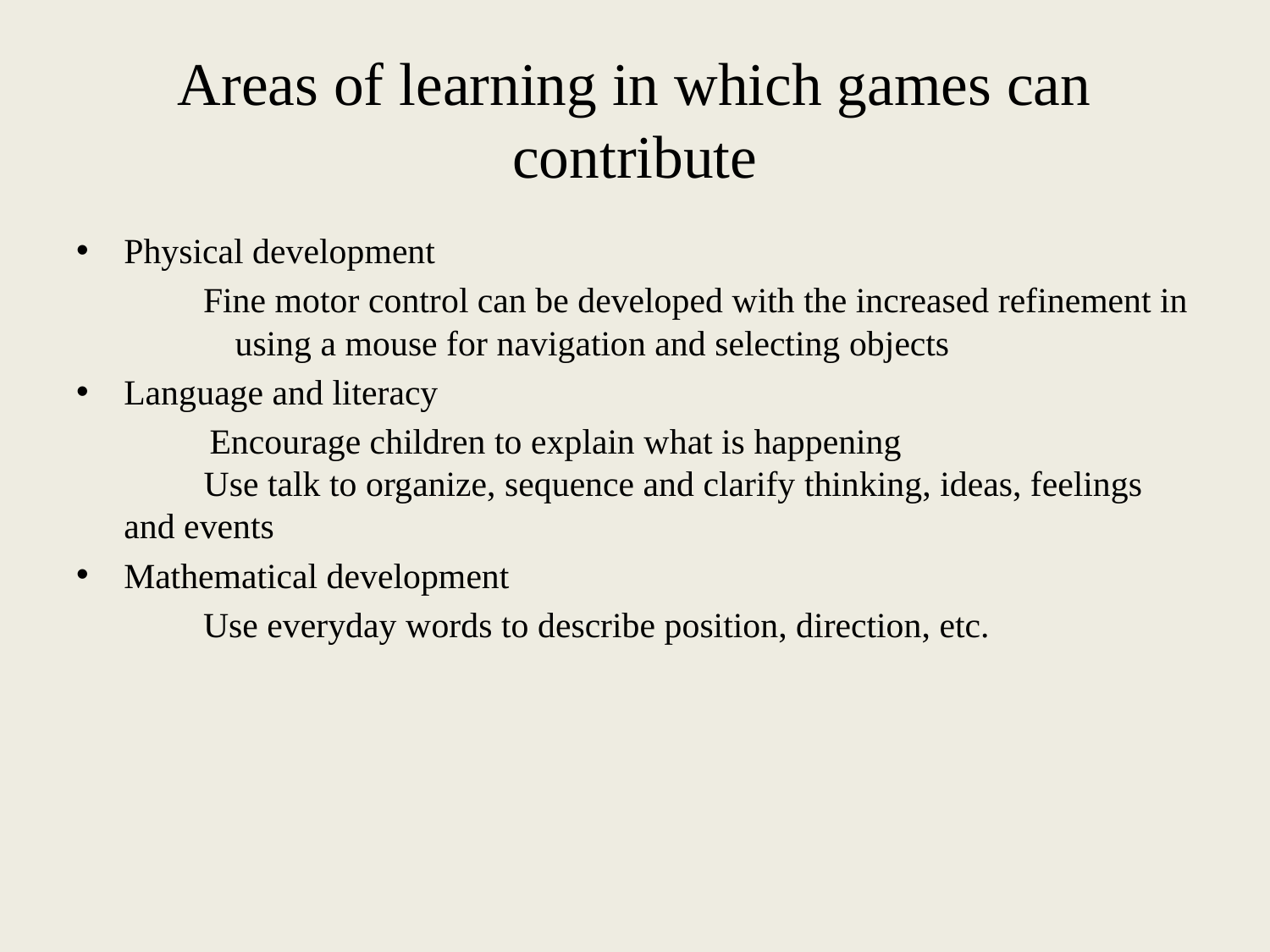

# Areas of learning in which games can contribute
Physical development
Fine motor control can be developed with the increased refinement in using a mouse for navigation and selecting objects
Language and literacy
               Encourage children to explain what is happening
         Use talk to organize, sequence and clarify thinking, ideas, feelings and events
Mathematical development
Use everyday words to describe position, direction, etc.